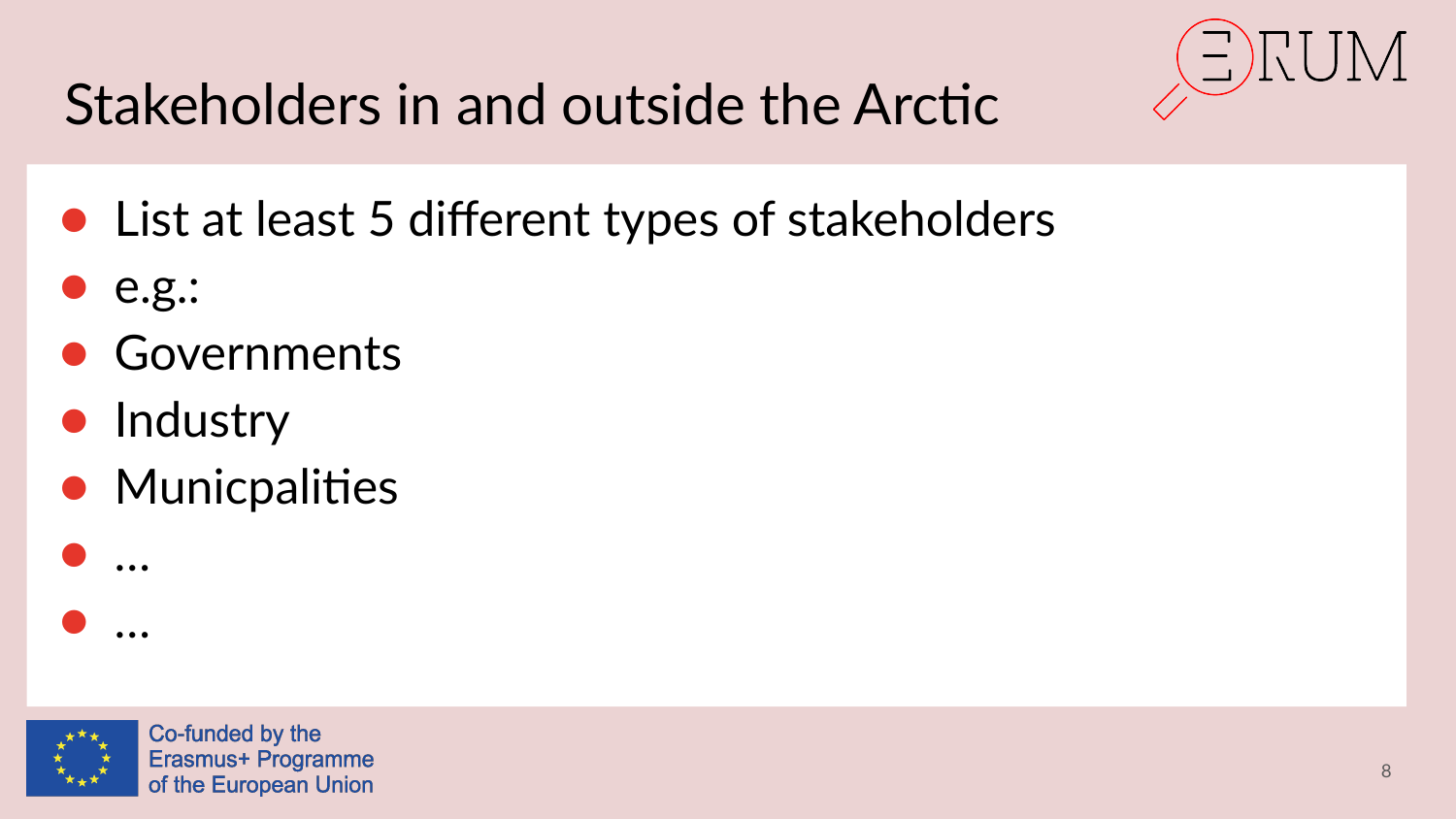

# Stakeholders in and outside the Arctic
List at least 5 different types of stakeholders
e.g.:
Governments
Industry
Municpalities
…
…
8